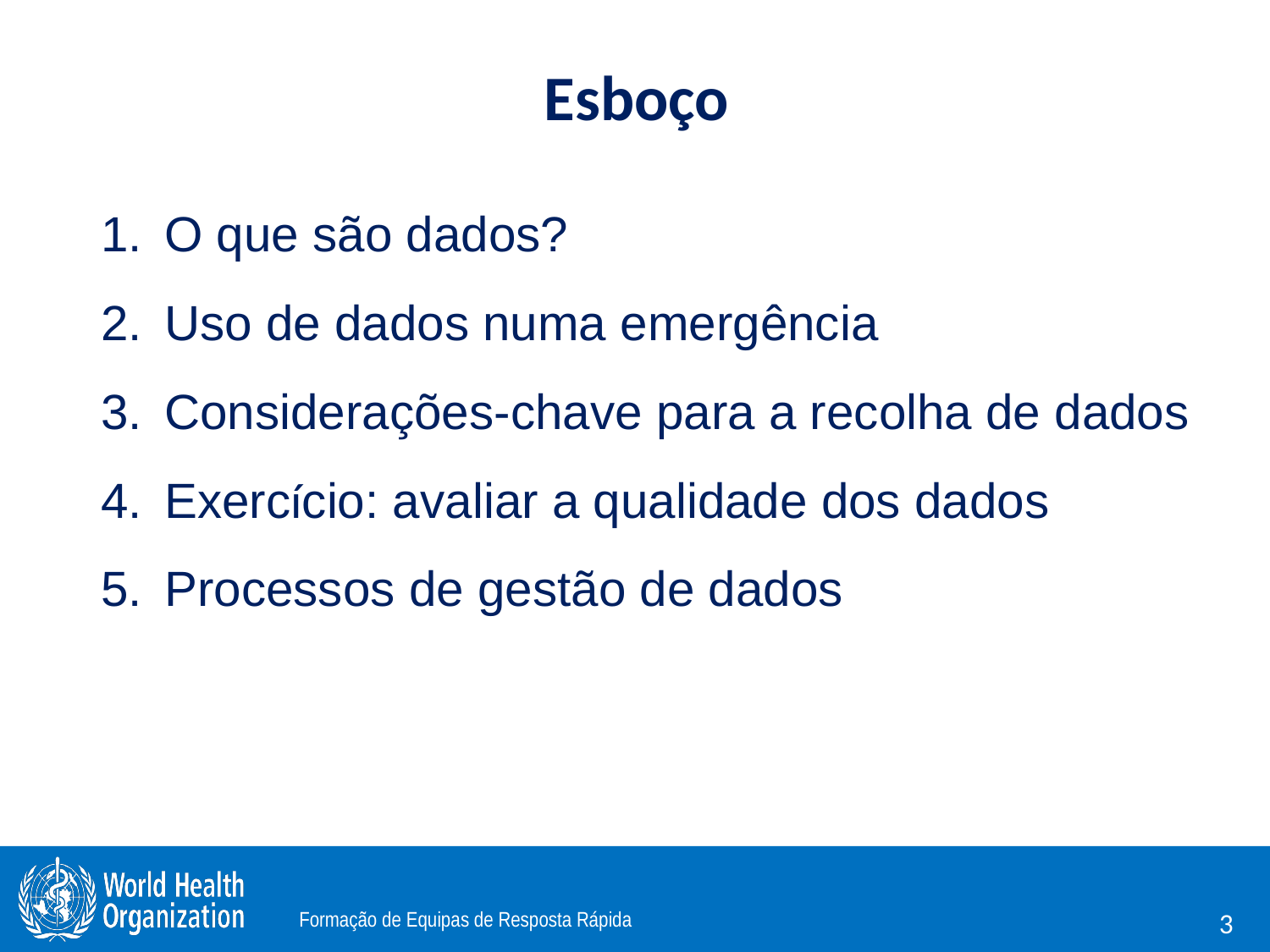

# Esboço
O que são dados?
Uso de dados numa emergência
Considerações-chave para a recolha de dados
Exercício: avaliar a qualidade dos dados
Processos de gestão de dados